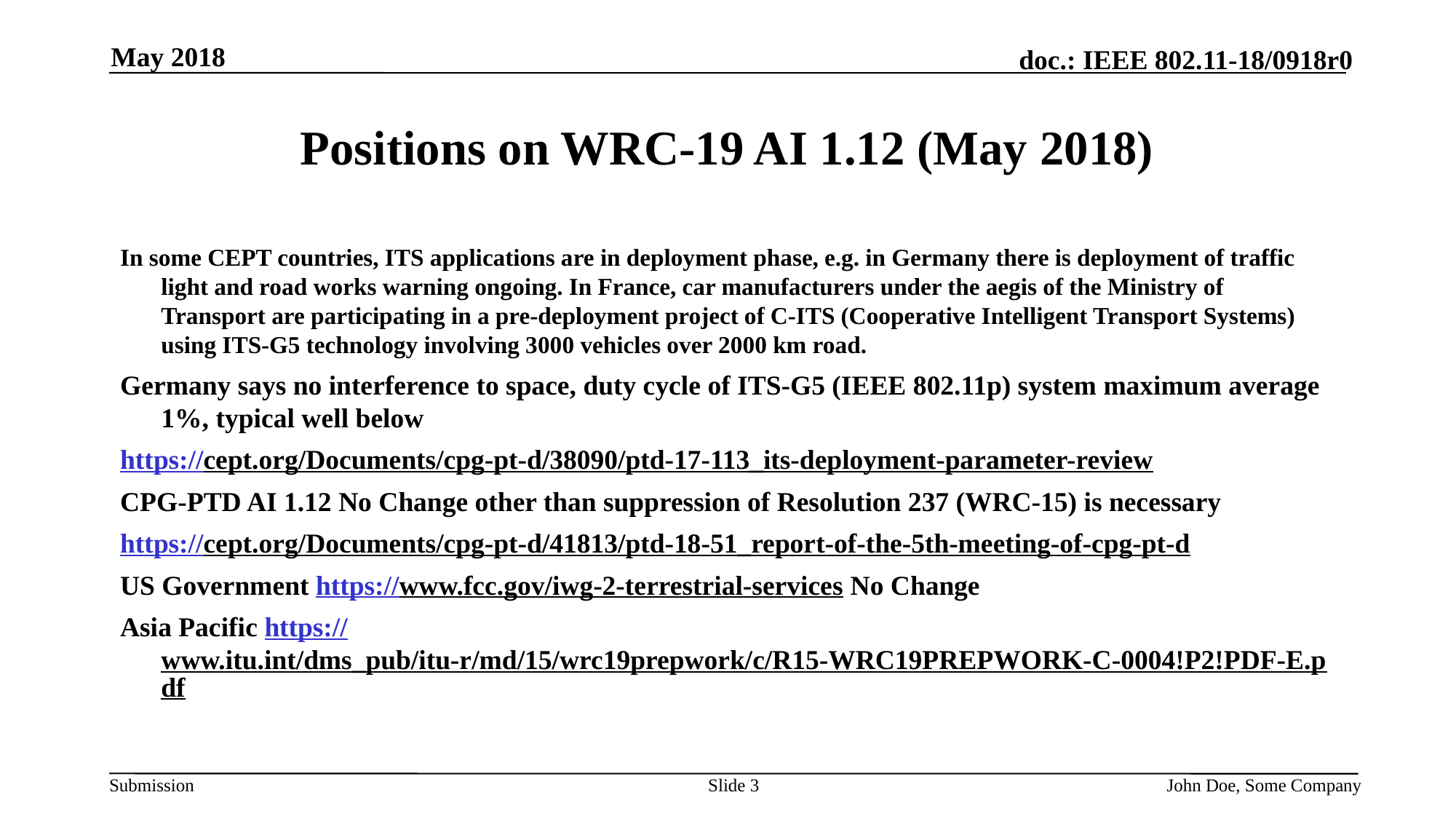

May 2018
# Positions on WRC-19 AI 1.12 (May 2018)
In some CEPT countries, ITS applications are in deployment phase, e.g. in Germany there is deployment of traffic light and road works warning ongoing. In France, car manufacturers under the aegis of the Ministry of Transport are participating in a pre-deployment project of C-ITS (Cooperative Intelligent Transport Systems) using ITS-G5 technology involving 3000 vehicles over 2000 km road.
Germany says no interference to space, duty cycle of ITS-G5 (IEEE 802.11p) system maximum average 1%, typical well below
https://cept.org/Documents/cpg-pt-d/38090/ptd-17-113_its-deployment-parameter-review
CPG-PTD AI 1.12 No Change other than suppression of Resolution 237 (WRC-15) is necessary
https://cept.org/Documents/cpg-pt-d/41813/ptd-18-51_report-of-the-5th-meeting-of-cpg-pt-d
US Government https://www.fcc.gov/iwg-2-terrestrial-services No Change
Asia Pacific https://www.itu.int/dms_pub/itu-r/md/15/wrc19prepwork/c/R15-WRC19PREPWORK-C-0004!P2!PDF-E.pdf
Slide 3
John Doe, Some Company